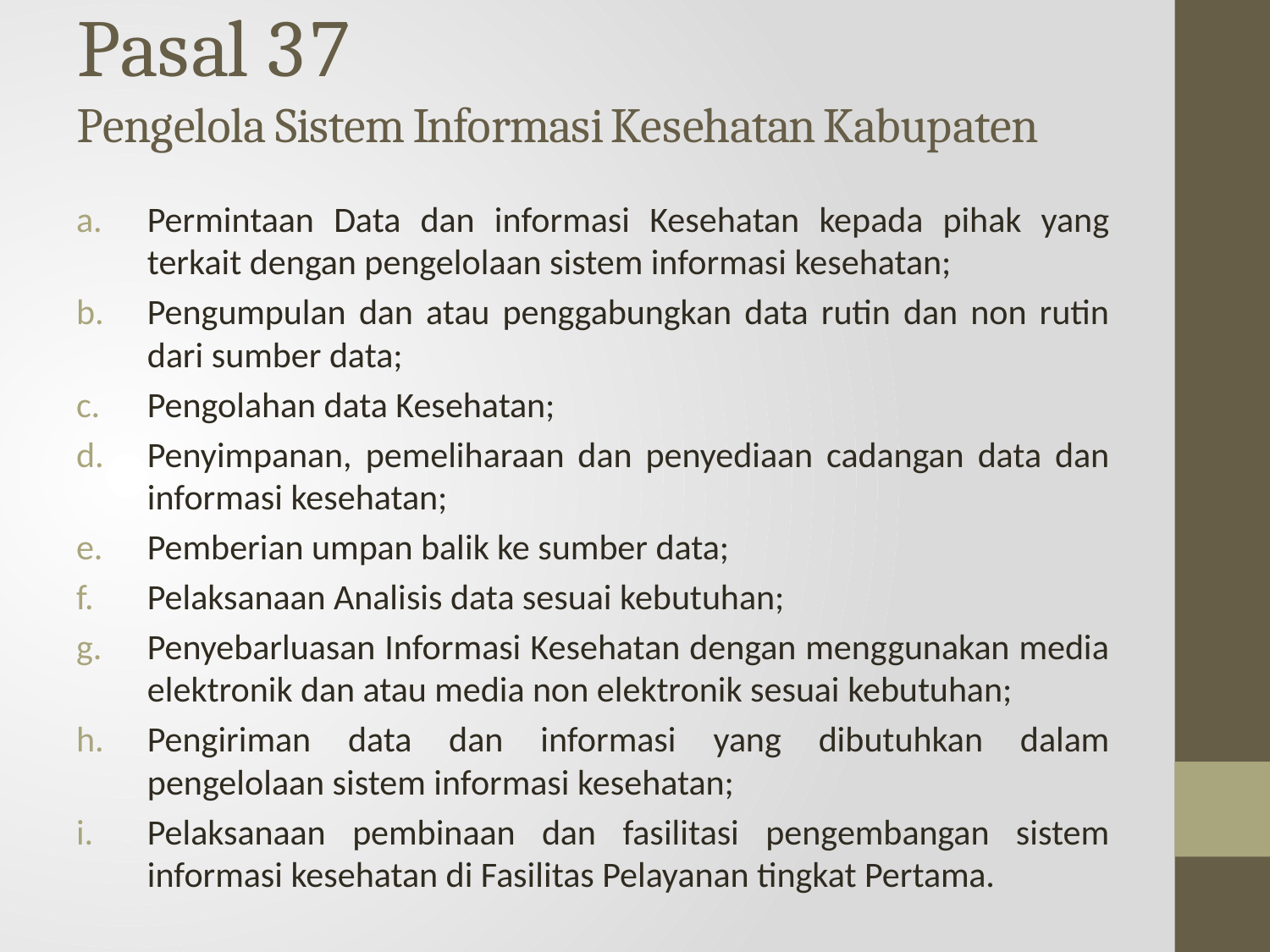

# Pasal 37 Pengelola Sistem Informasi Kesehatan Kabupaten
Permintaan Data dan informasi Kesehatan kepada pihak yang terkait dengan pengelolaan sistem informasi kesehatan;
Pengumpulan dan atau penggabungkan data rutin dan non rutin dari sumber data;
Pengolahan data Kesehatan;
Penyimpanan, pemeliharaan dan penyediaan cadangan data dan informasi kesehatan;
Pemberian umpan balik ke sumber data;
Pelaksanaan Analisis data sesuai kebutuhan;
Penyebarluasan Informasi Kesehatan dengan menggunakan media elektronik dan atau media non elektronik sesuai kebutuhan;
Pengiriman data dan informasi yang dibutuhkan dalam pengelolaan sistem informasi kesehatan;
Pelaksanaan pembinaan dan fasilitasi pengembangan sistem informasi kesehatan di Fasilitas Pelayanan tingkat Pertama.